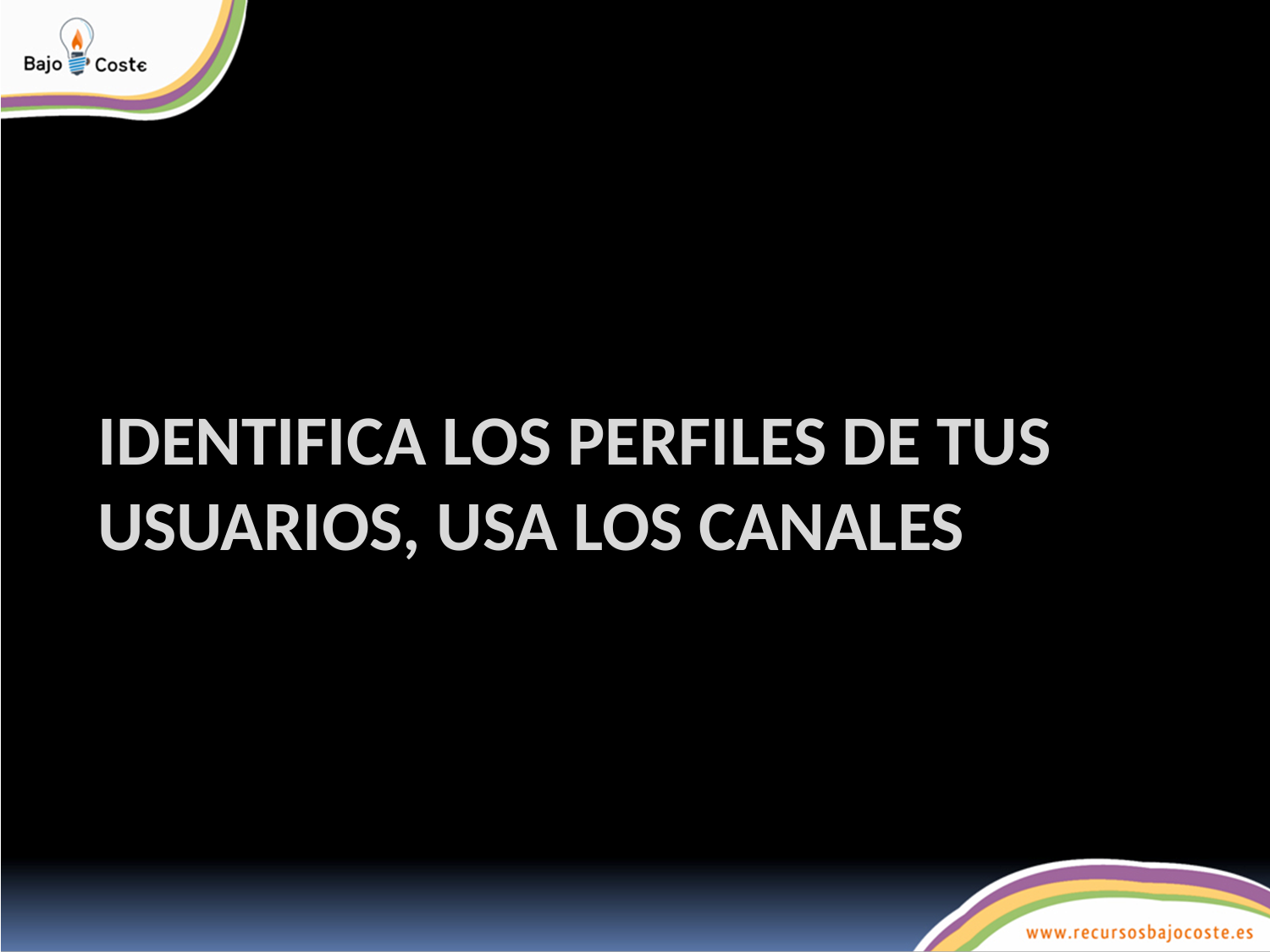

# Identifica los perfiles de tus usuarios, usa los canales